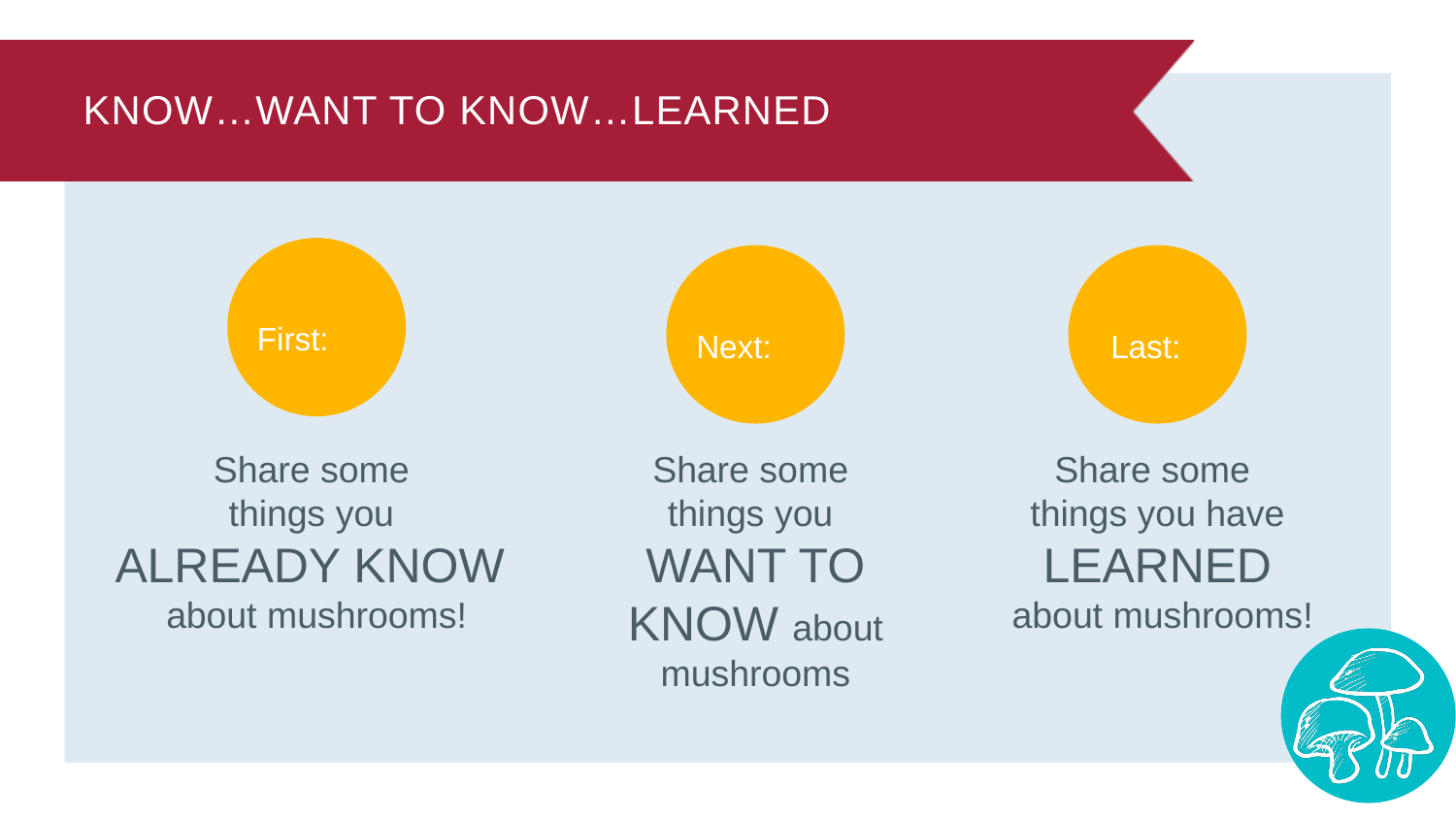

KNOW…WANT TO KNOW…LEARNED

First:
Next:
Last:
Share some
things you
ALREADY KNOW
about mushrooms!

Share some
things you
WANT TO KNOW about mushrooms
Share some
things you have LEARNED
 about mushrooms!